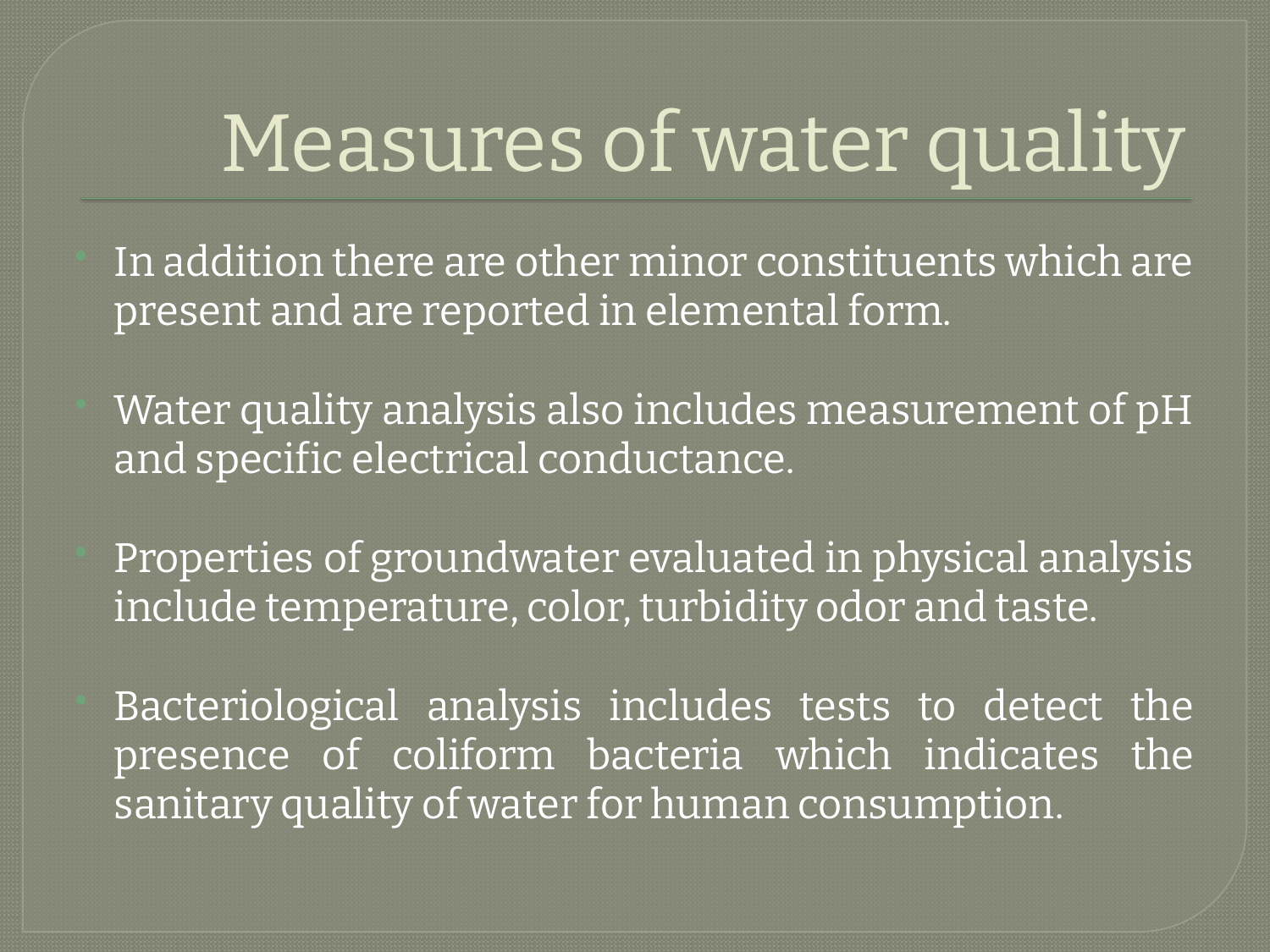

# Measures of water quality
In addition there are other minor constituents which are present and are reported in elemental form.

Water quality analysis also includes measurement of pH and specific electrical conductance.

Properties of groundwater evaluated in physical analysis include temperature, color, turbidity odor and taste.

Bacteriological analysis includes tests to detect the presence of coliform bacteria which indicates the sanitary quality of water for human consumption.